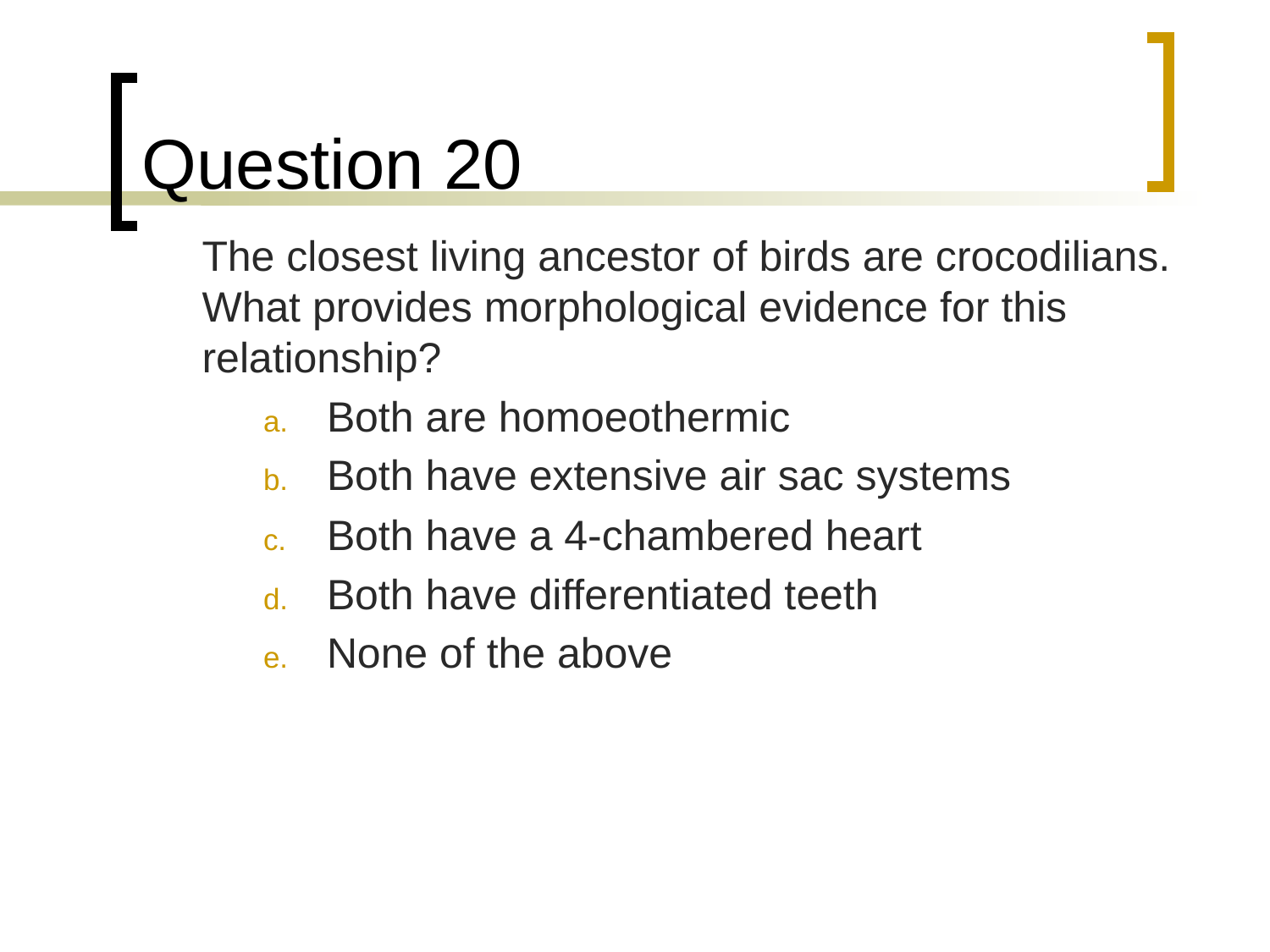

# Question 20
	The closest living ancestor of birds are crocodilians. What provides morphological evidence for this relationship?
Both are homoeothermic
Both have extensive air sac systems
Both have a 4-chambered heart
Both have differentiated teeth
None of the above